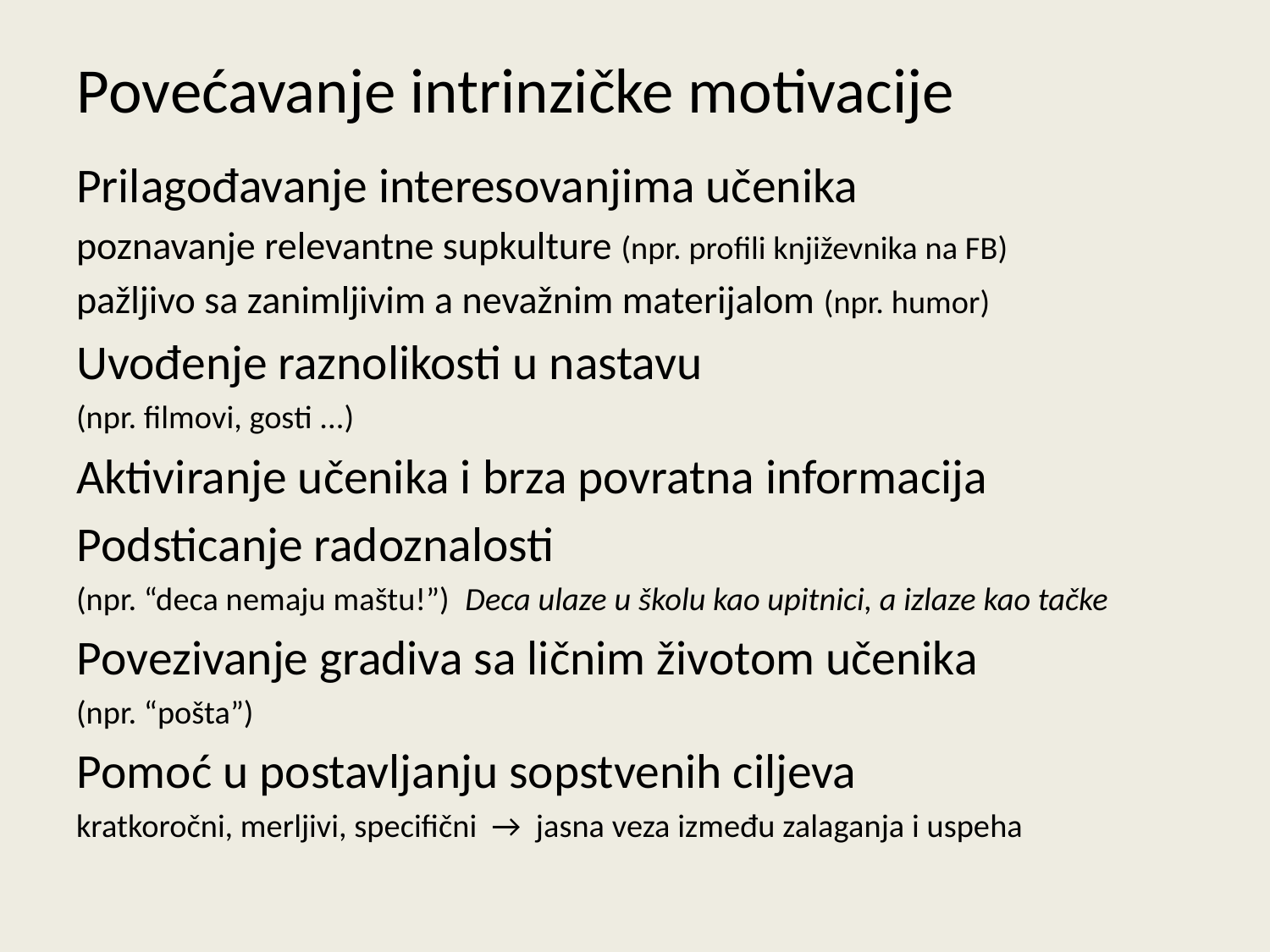

# Povećavanje intrinzičke motivacije
Prilagođavanje interesovanjima učenika
poznavanje relevantne supkulture (npr. profili književnika na FB)
pažljivo sa zanimljivim a nevažnim materijalom (npr. humor)
Uvođenje raznolikosti u nastavu
(npr. filmovi, gosti ...)
Aktiviranje učenika i brza povratna informacija
Podsticanje radoznalosti
(npr. “deca nemaju maštu!”)  Deca ulaze u školu kao upitnici, a izlaze kao tačke
Povezivanje gradiva sa ličnim životom učenika
(npr. “pošta”)
Pomoć u postavljanju sopstvenih ciljeva
kratkoročni, merljivi, specifični  →  jasna veza između zalaganja i uspeha